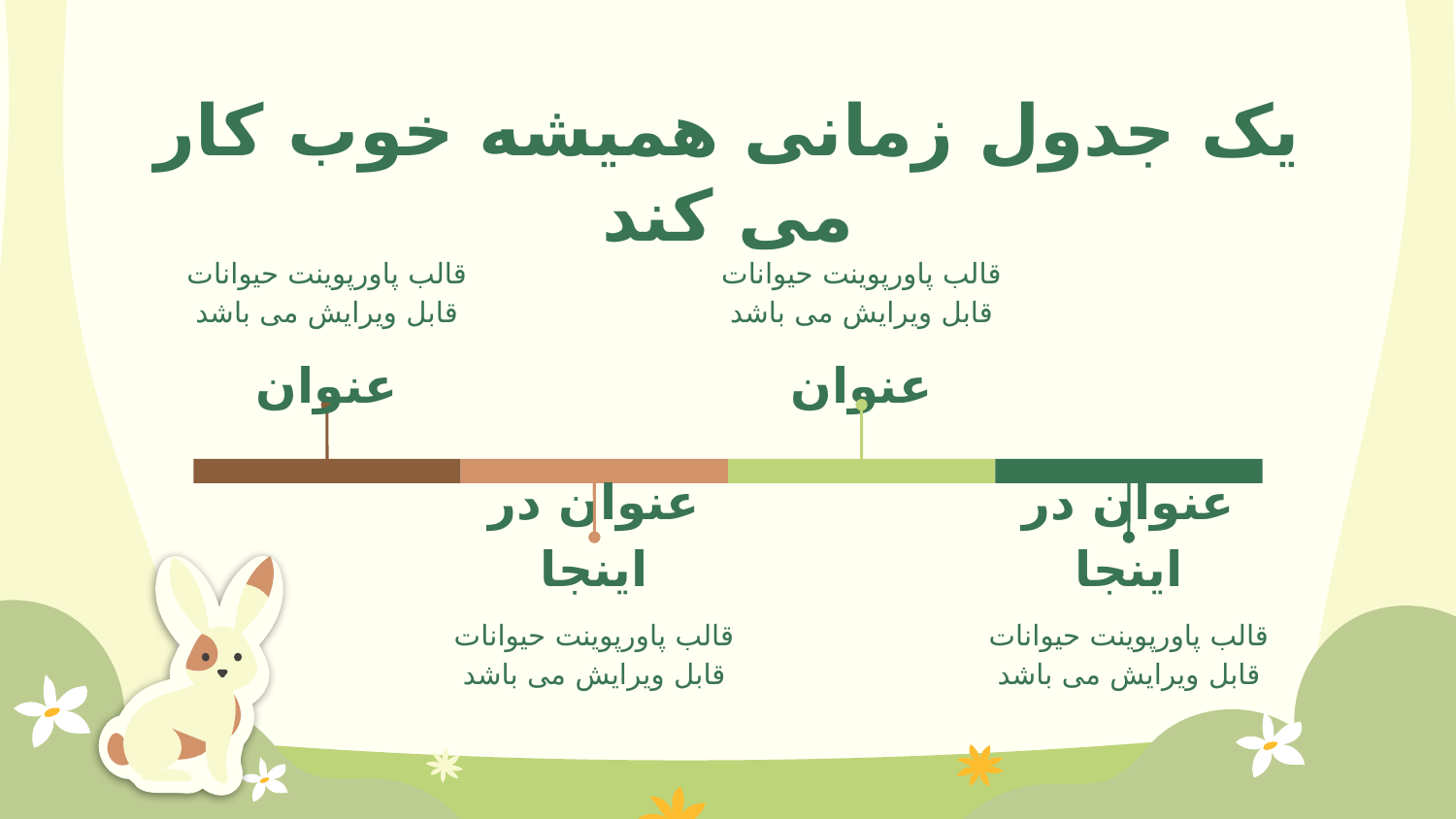

# یک جدول زمانی همیشه خوب کار می کند
قالب پاورپوینت حیوانات قابل ویرایش می باشد
قالب پاورپوینت حیوانات قابل ویرایش می باشد
عنوان
عنوان

عنوان در اینجا
عنوان در اینجا

قالب پاورپوینت حیوانات قابل ویرایش می باشد
قالب پاورپوینت حیوانات قابل ویرایش می باشد